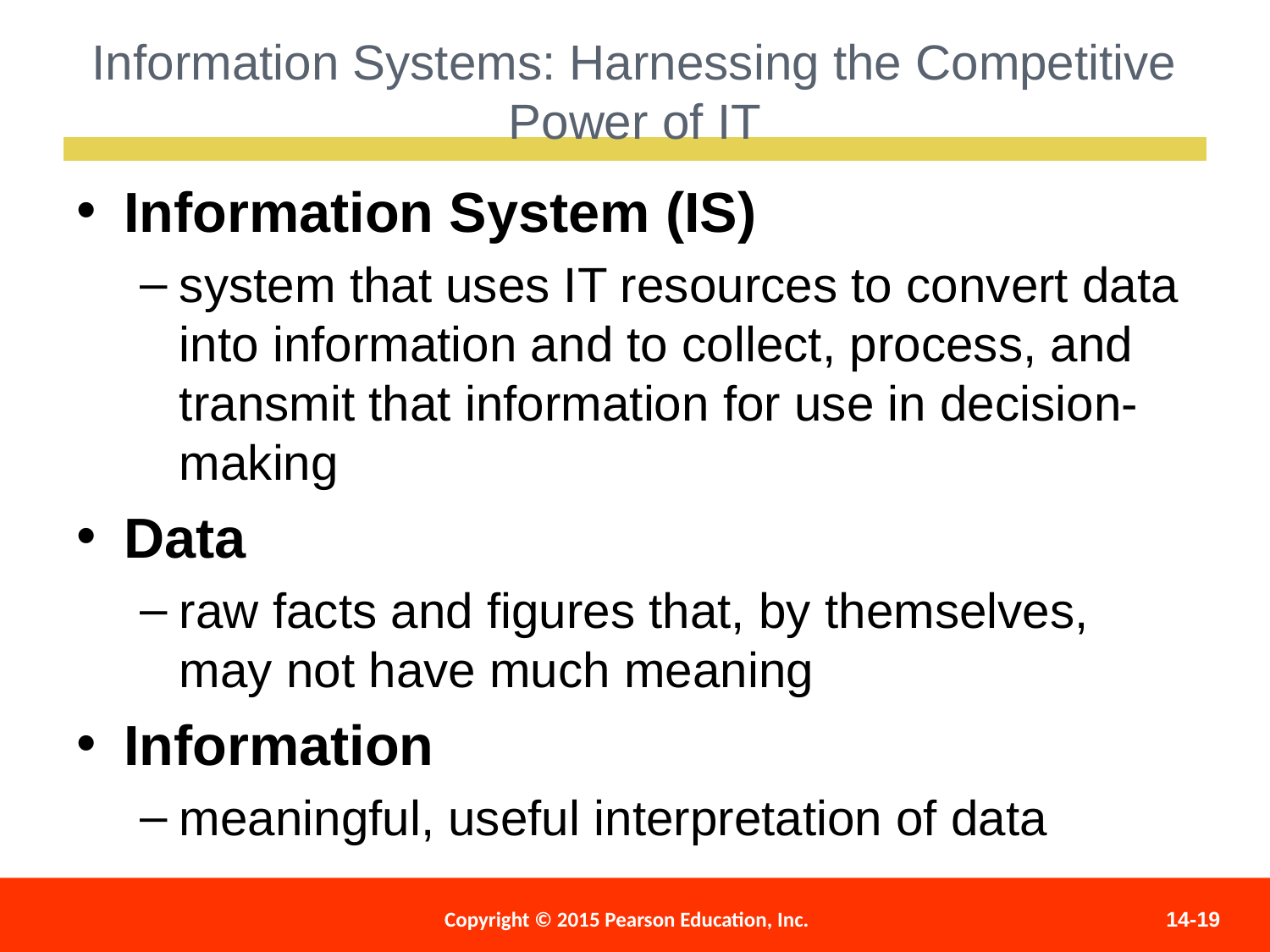

Information Systems: Harnessing the Competitive Power of IT
Information System (IS)
system that uses IT resources to convert data into information and to collect, process, and transmit that information for use in decision-making
Data
raw facts and figures that, by themselves, may not have much meaning
Information
meaningful, useful interpretation of data